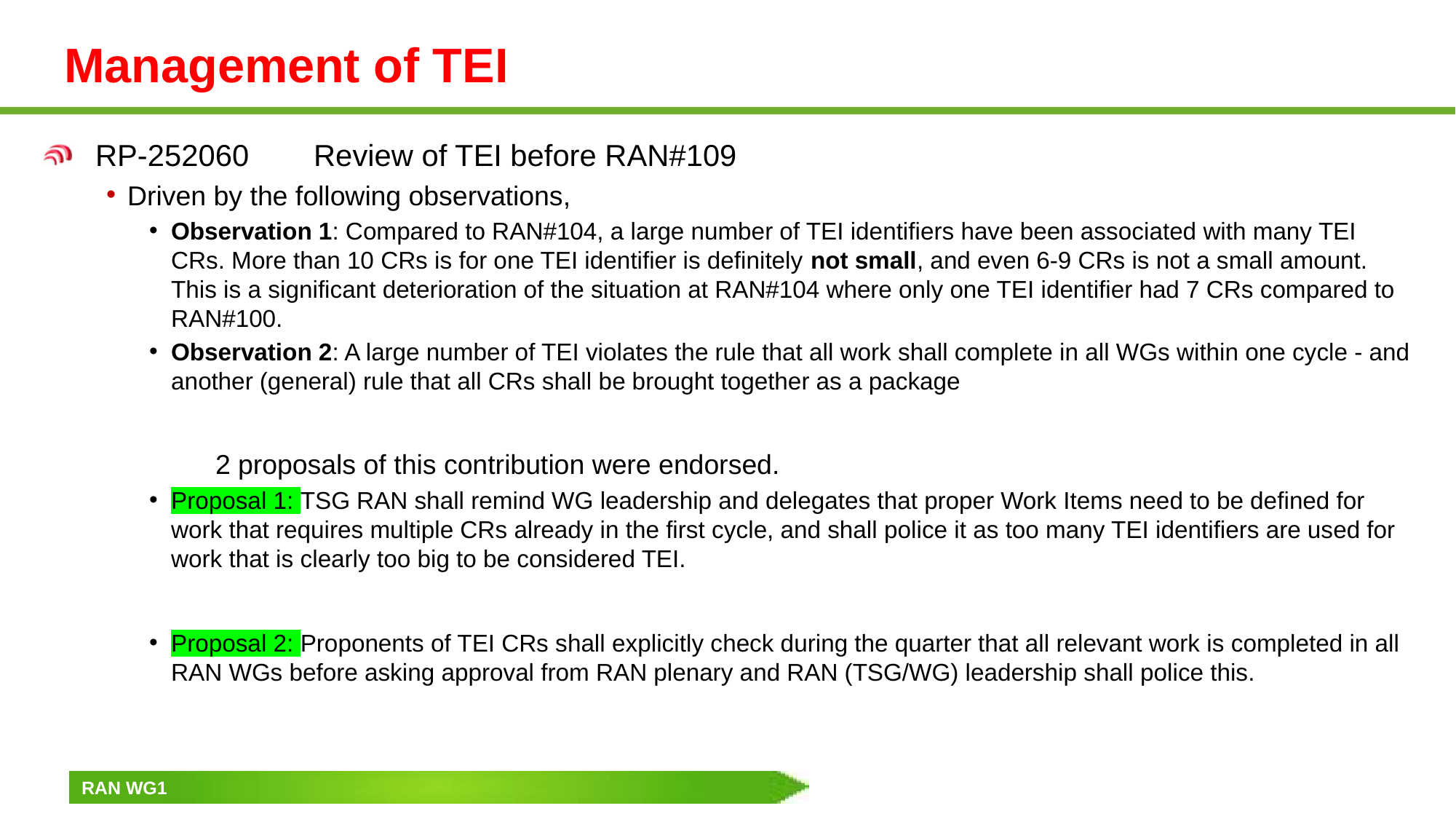

# Management of TEI
RP-252060	Review of TEI before RAN#109
Driven by the following observations,
Observation 1: Compared to RAN#104, a large number of TEI identifiers have been associated with many TEI CRs. More than 10 CRs is for one TEI identifier is definitely not small, and even 6-9 CRs is not a small amount. This is a significant deterioration of the situation at RAN#104 where only one TEI identifier had 7 CRs compared to RAN#100.
Observation 2: A large number of TEI violates the rule that all work shall complete in all WGs within one cycle - and another (general) rule that all CRs shall be brought together as a package

	2 proposals of this contribution were endorsed.
Proposal 1: TSG RAN shall remind WG leadership and delegates that proper Work Items need to be defined for work that requires multiple CRs already in the first cycle, and shall police it as too many TEI identifiers are used for work that is clearly too big to be considered TEI.

Proposal 2: Proponents of TEI CRs shall explicitly check during the quarter that all relevant work is completed in all RAN WGs before asking approval from RAN plenary and RAN (TSG/WG) leadership shall police this.